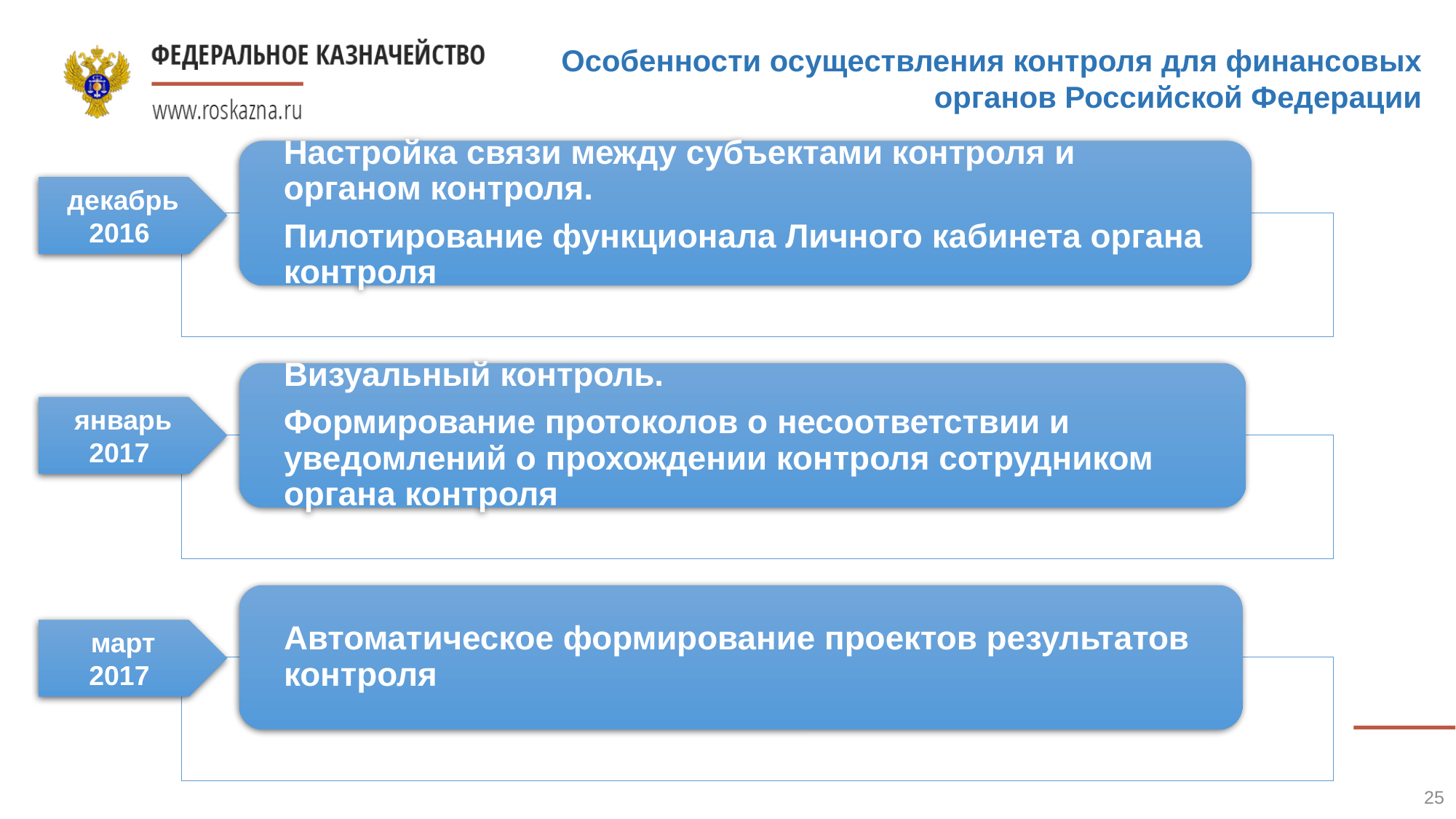

Особенности осуществления контроля для финансовых органов Российской Федерации
Настройка связи между субъектами контроля и органом контроля.
Пилотирование функционала Личного кабинета органа контроля
Визуальный контроль.
Формирование протоколов о несоответствии и уведомлений о прохождении контроля сотрудником органа контроля
Автоматическое формирование проектов результатов контроля
декабрь
2016
январь
2017
март
2017
25